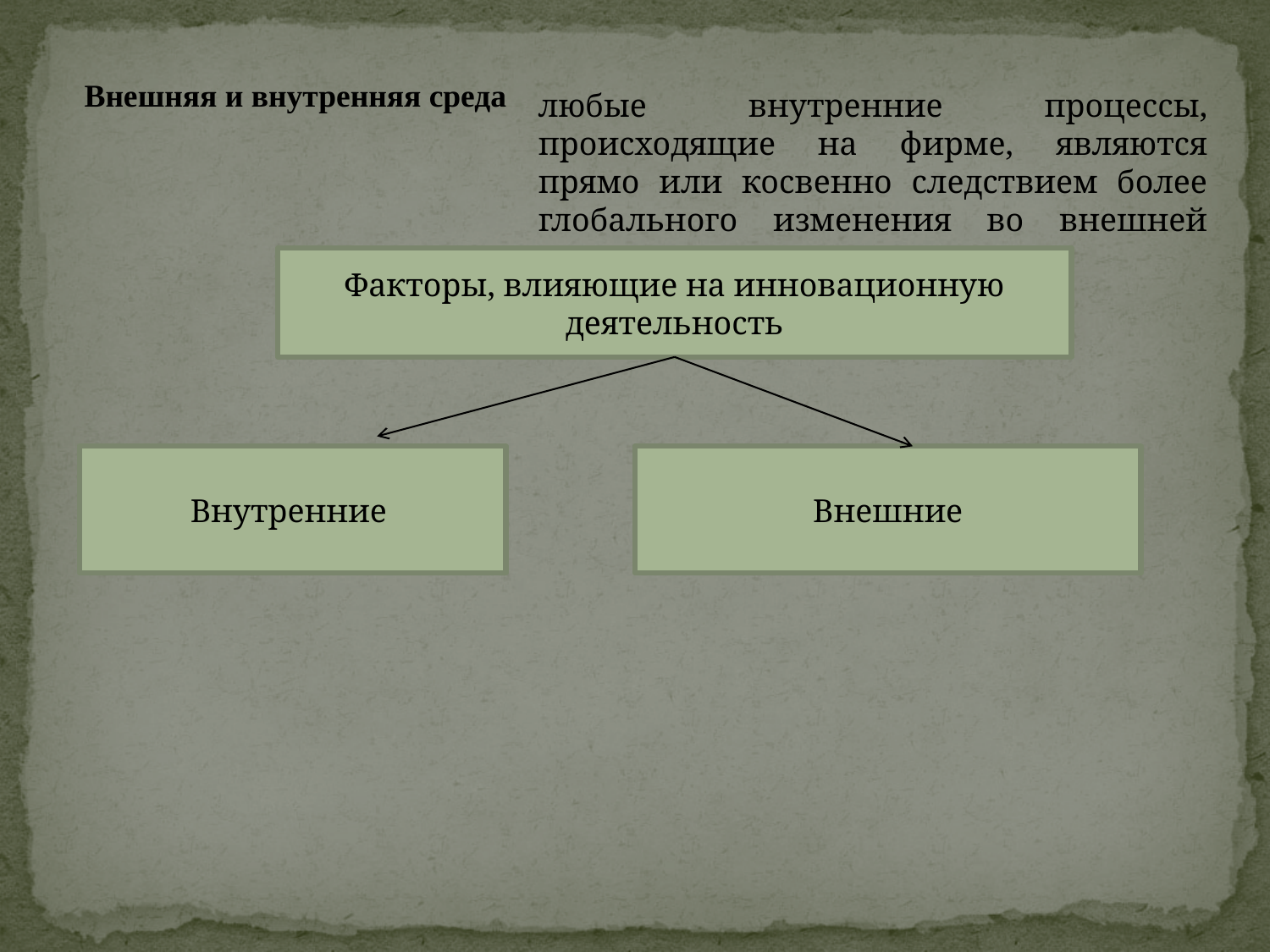

Внешняя и внутренняя среда
любые внутренние процессы, происходящие на фирме, являются прямо или косвенно следствием более глобального изменения во внешней среде
Факторы, влияющие на инновационную деятельность
Внутренние
Внешние